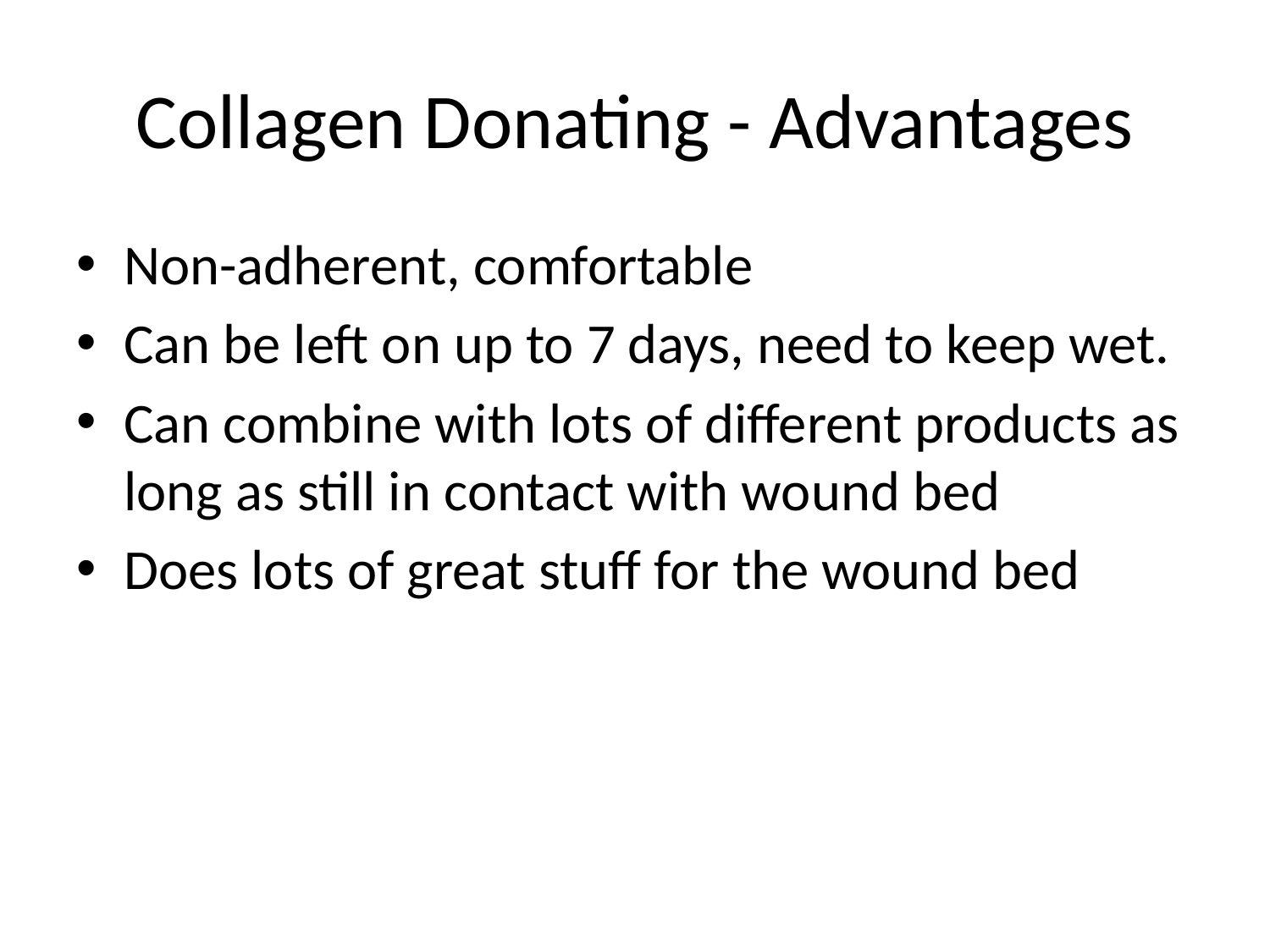

# Collagen Donating - Advantages
Non-adherent, comfortable
Can be left on up to 7 days, need to keep wet.
Can combine with lots of different products as long as still in contact with wound bed
Does lots of great stuff for the wound bed